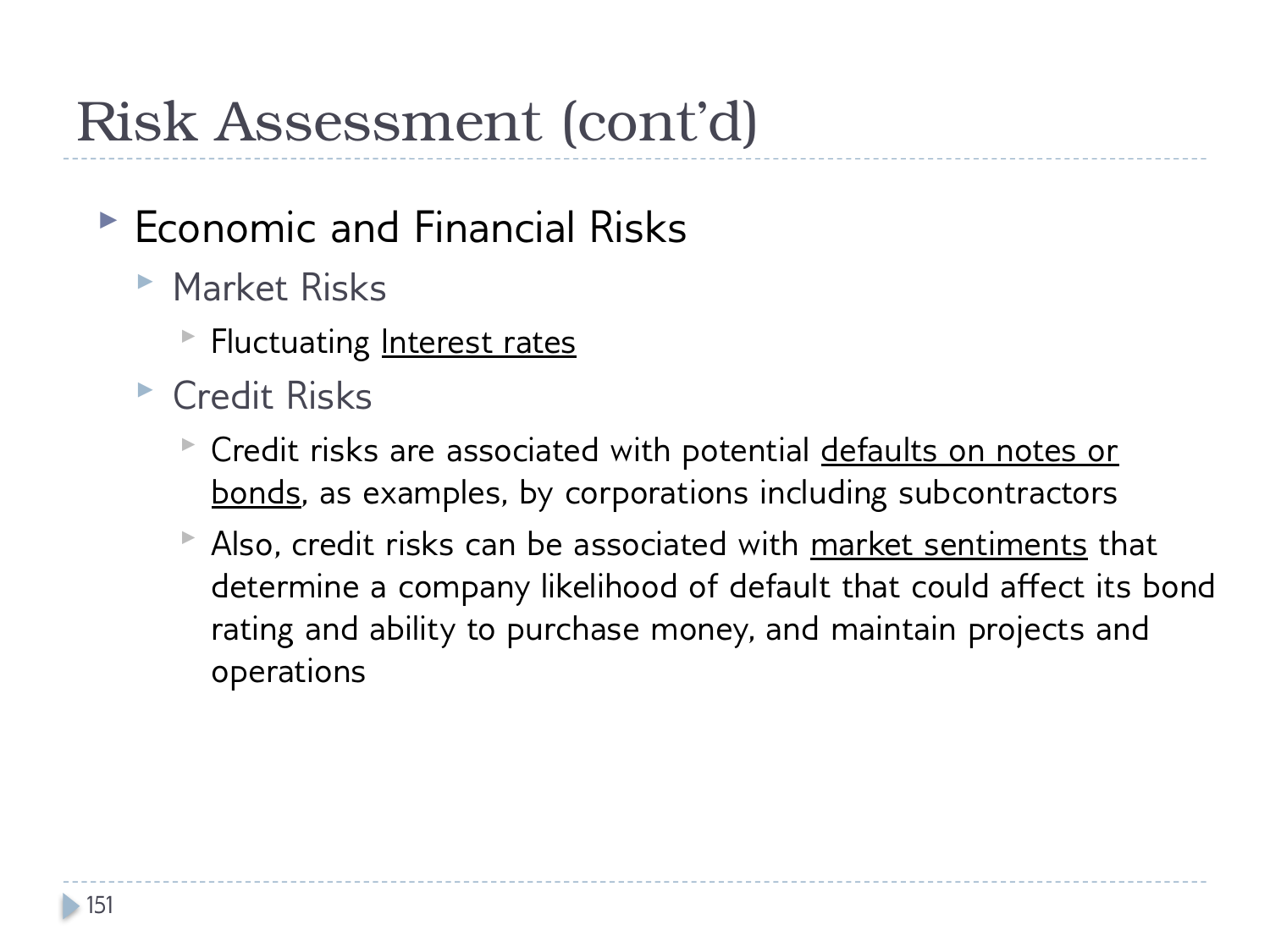

# Risk Assessment (cont’d)
Economic and Financial Risks
Market Risks
Fluctuating Interest rates
Credit Risks
Credit risks are associated with potential defaults on notes or bonds, as examples, by corporations including subcontractors
Also, credit risks can be associated with market sentiments that determine a company likelihood of default that could affect its bond rating and ability to purchase money, and maintain projects and operations
151